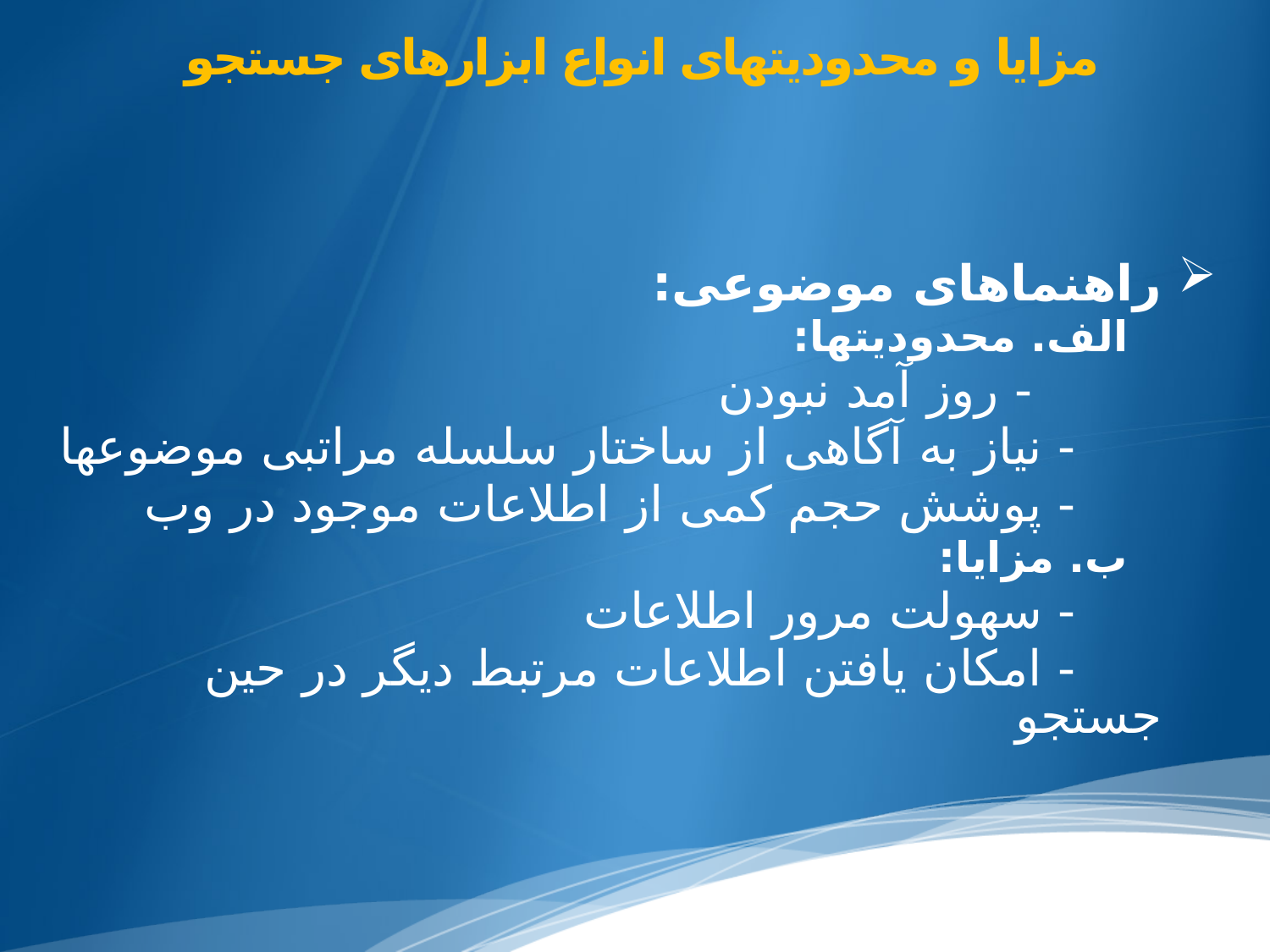

# مزایا و محدودیتهای انواع ابزارهای جستجو

راهنماهای موضوعی:
      الف. محدودیتها:
               - روز آمد نبودن
         - نیاز به آگاهی از ساختار سلسله مراتبی موضوعها
         - پوشش حجم کمی از اطلاعات موجود در وب
      ب. مزایا:
         - سهولت مرور اطلاعات
         - امکان یافتن اطلاعات مرتبط دیگر در حین جستجو